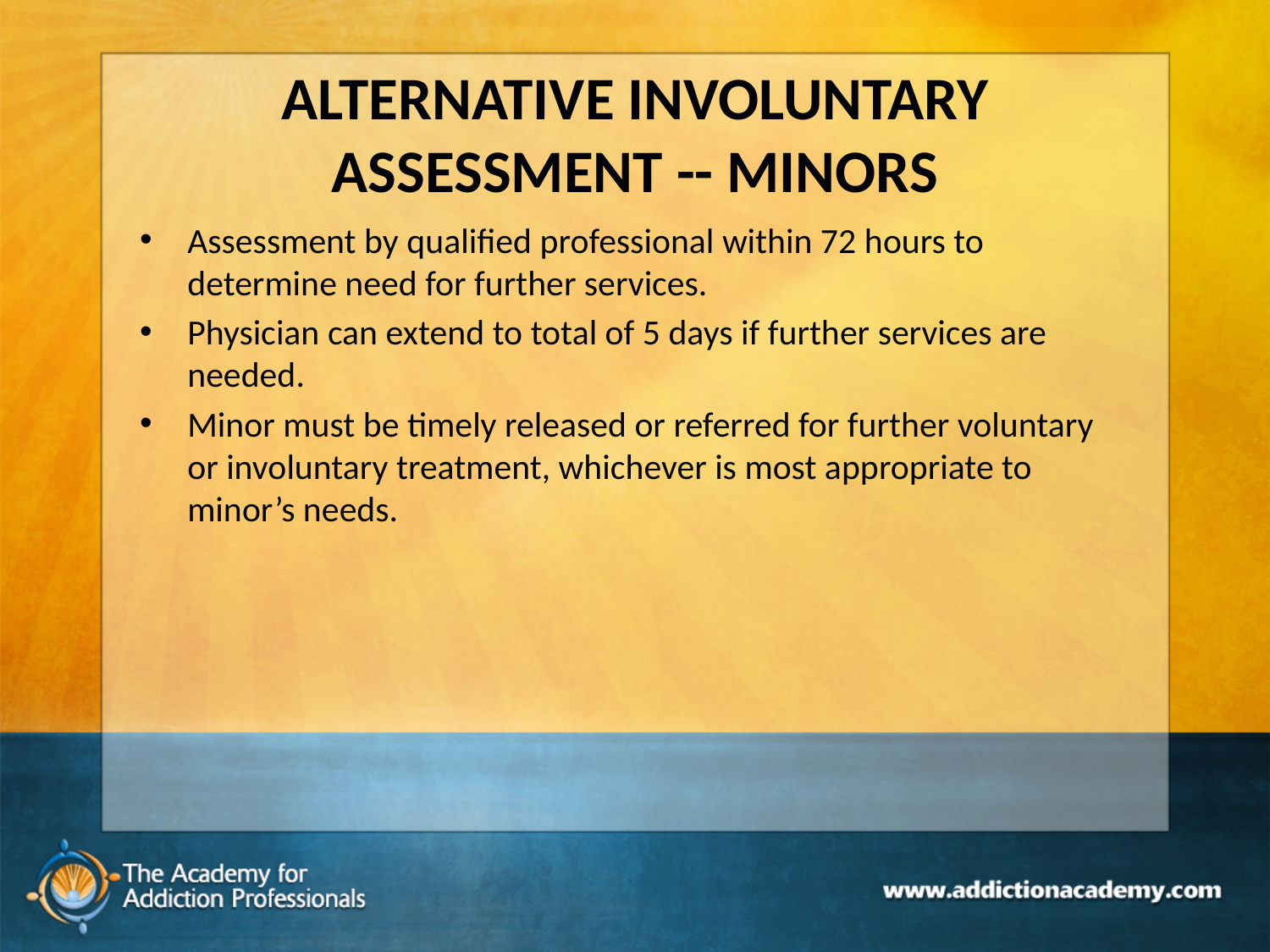

# ALTERNATIVE INVOLUNTARY ASSESSMENT -- MINORS
Assessment by qualified professional within 72 hours to determine need for further services.
Physician can extend to total of 5 days if further services are needed.
Minor must be timely released or referred for further voluntary or involuntary treatment, whichever is most appropriate to minor’s needs.
138